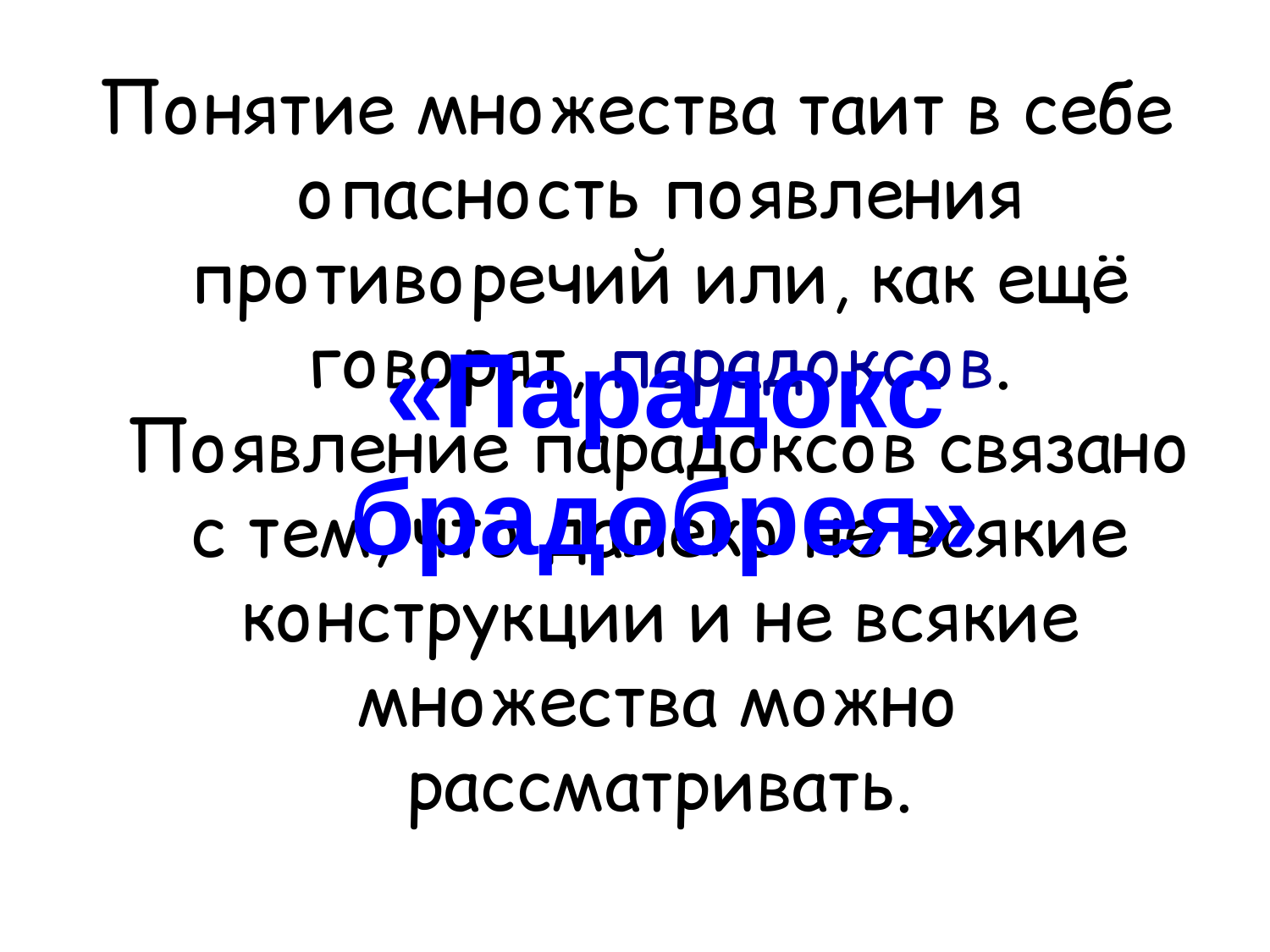

Понятие множества таит в себе опасность появления противоречий или, как ещё говорят, парадоксов. Появление парадоксов связано с тем, что далеко не всякие конструкции и не всякие множества можно рассматривать.
«Парадокс брадобрея»